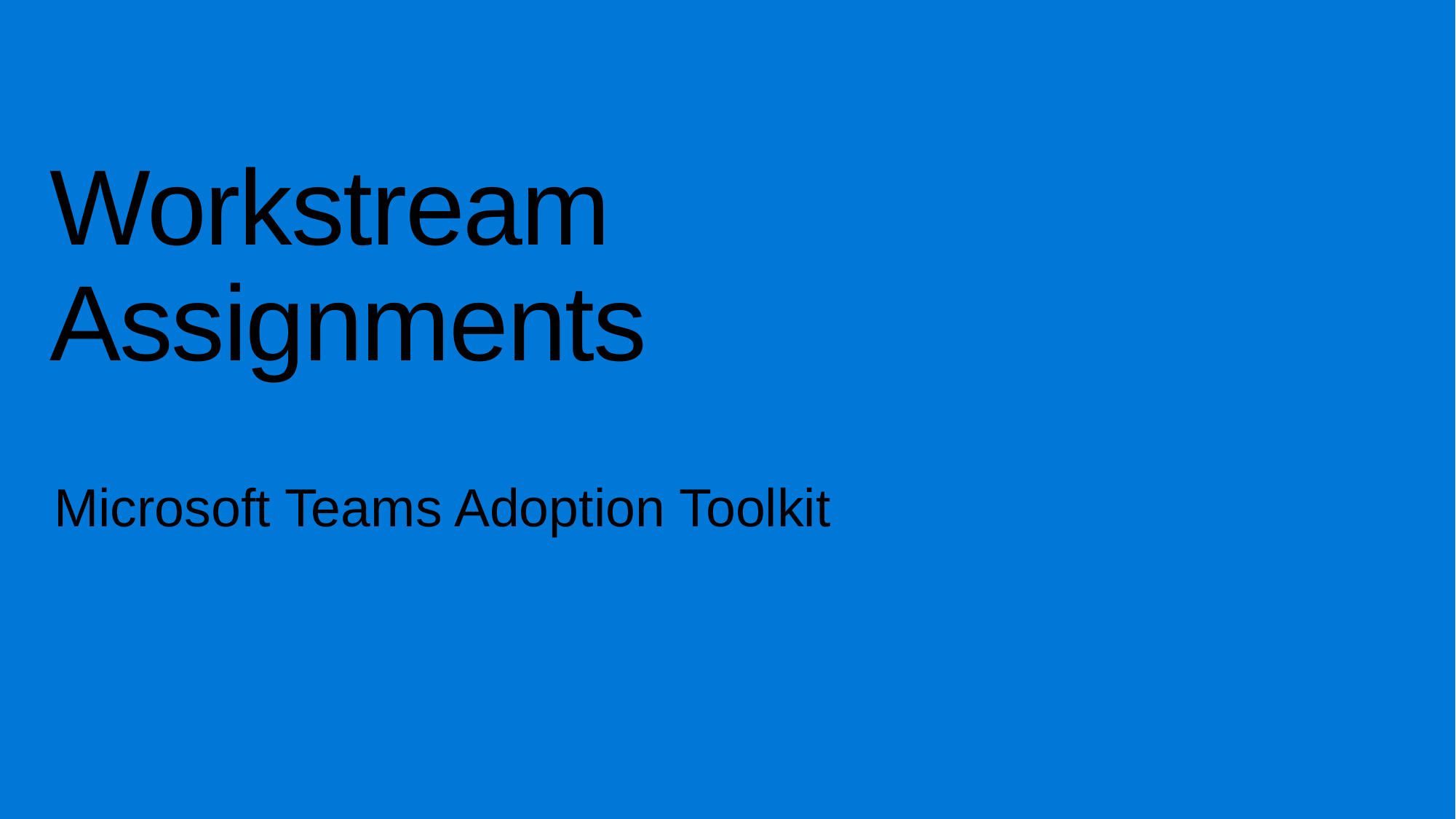

# Workstream Assignments
Microsoft Teams Adoption Toolkit